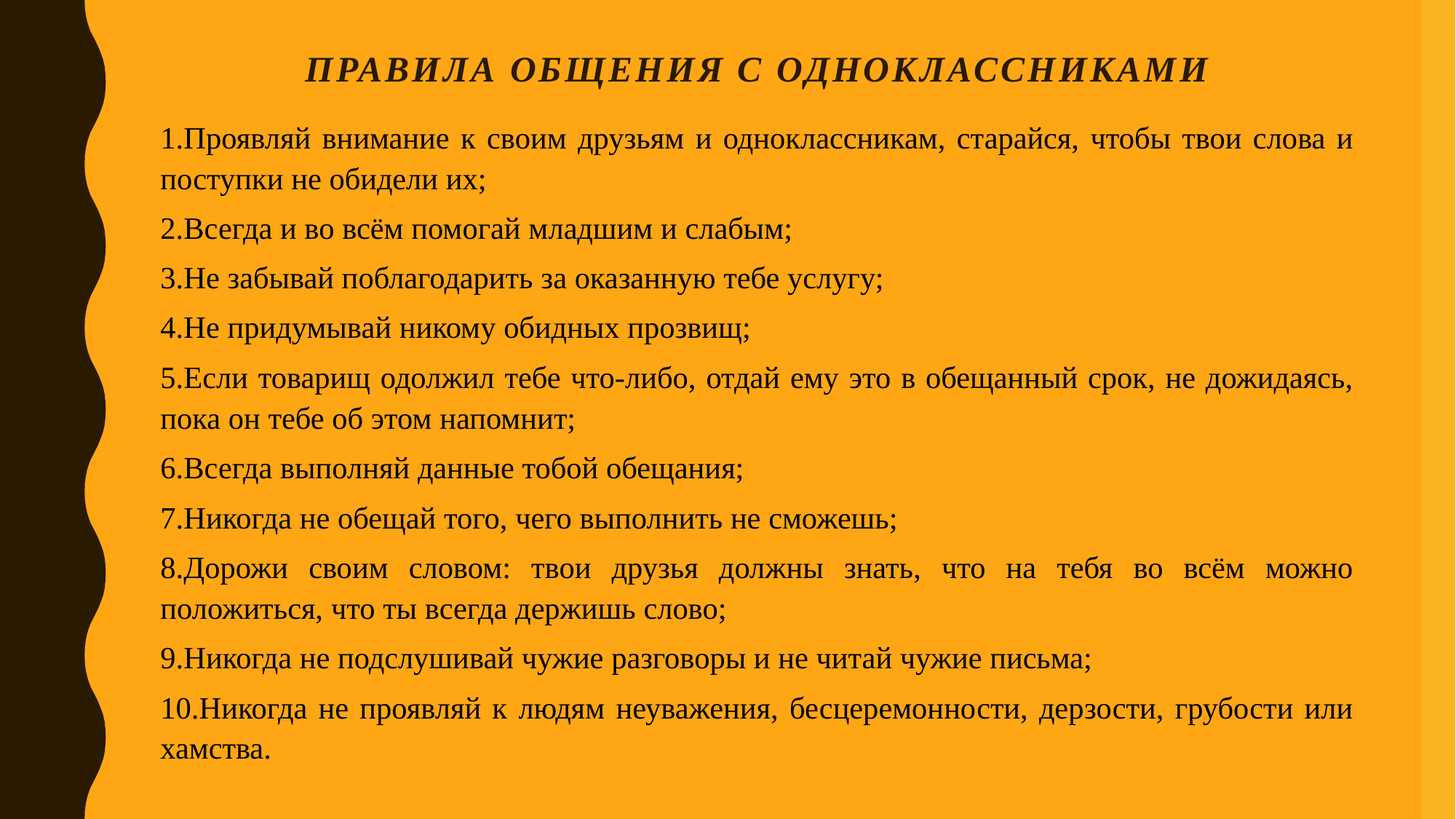

# Правила Общения с одноклассниками
1.Проявляй внимание к своим друзьям и одноклассникам, старайся, чтобы твои слова и поступки не обидели их;
2.Всегда и во всём помогай младшим и слабым;
3.Не забывай поблагодарить за оказанную тебе услугу;
4.Не придумывай никому обидных прозвищ;
5.Если товарищ одолжил тебе что-либо, отдай ему это в обещанный срок, не дожидаясь, пока он тебе об этом напомнит;
6.Всегда выполняй данные тобой обещания;
7.Никогда не обещай того, чего выполнить не сможешь;
8.Дорожи своим словом: твои друзья должны знать, что на тебя во всём можно положиться, что ты всегда держишь слово;
9.Никогда не подслушивай чужие разговоры и не читай чужие письма;
10.Никогда не проявляй к людям неуважения, бесцеремонности, дерзости, грубости или хамства.